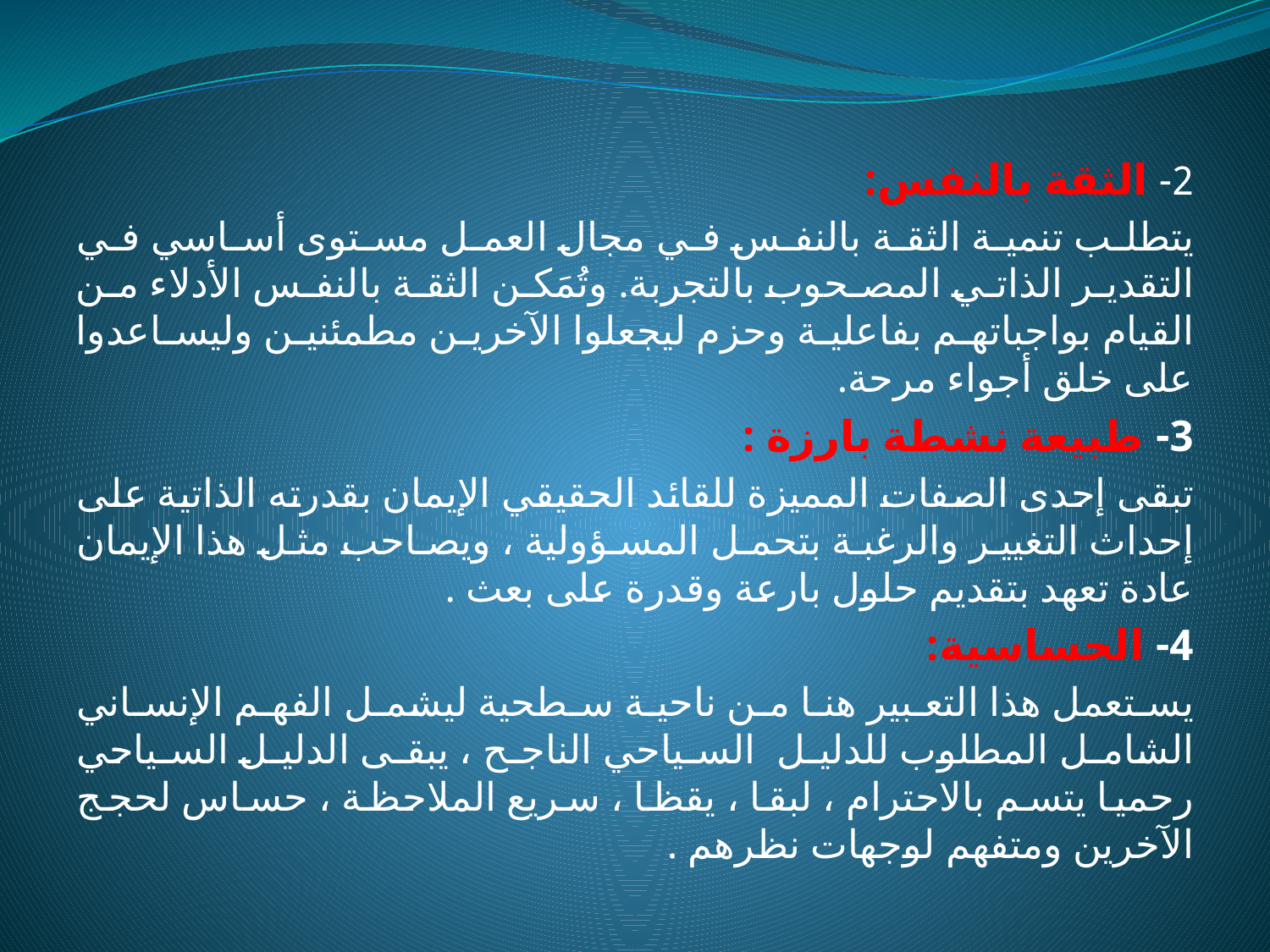

2- الثقة بالنفس:
يتطلب تنمية الثقة بالنفس في مجال العمل مستوى أساسي في التقدير الذاتي المصحوب بالتجربة. وتُمَكن الثقة بالنفس الأدلاء من القيام بواجباتهم بفاعلية وحزم ليجعلوا الآخرين مطمئنين وليساعدوا على خلق أجواء مرحة.
3- طبيعة نشطة بارزة :
تبقى إحدى الصفات المميزة للقائد الحقيقي الإيمان بقدرته الذاتية على إحداث التغيير والرغبة بتحمل المسؤولية ، ويصاحب مثل هذا الإيمان عادة تعهد بتقديم حلول بارعة وقدرة على بعث .
4- الحساسية:
يستعمل هذا التعبير هنا من ناحية سطحية ليشمل الفهم الإنساني الشامل المطلوب للدليل  السياحي الناجح ، يبقى الدليل السياحي رحميا يتسم بالاحترام ، لبقا ، يقظا ، سريع الملاحظة ، حساس لحجج الآخرين ومتفهم لوجهات نظرهم .